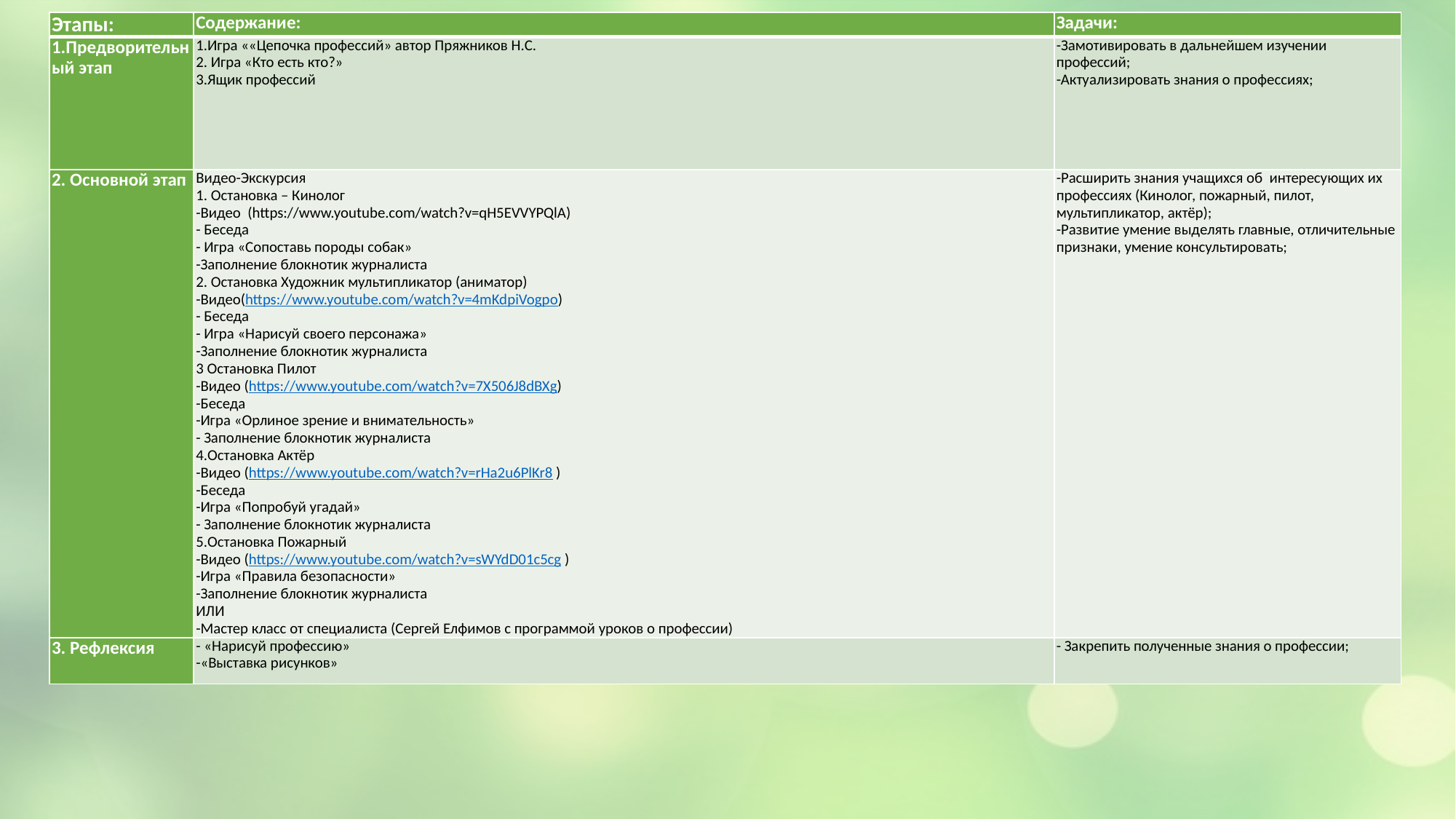

| Этапы: | Содержание: | Задачи: |
| --- | --- | --- |
| 1.Предворительный этап | 1.Игра ««Цепочка профессий» автор Пряжников Н.С. 2. Игра «Кто есть кто?» 3.Ящик профессий | -Замотивировать в дальнейшем изучении профессий; -Актуализировать знания о профессиях; |
| 2. Основной этап | Видео-Экскурсия 1. Остановка – Кинолог -Видео (https://www.youtube.com/watch?v=qH5EVVYPQlA) - Беседа - Игра «Сопоставь породы собак» -Заполнение блокнотик журналиста 2. Остановка Художник мультипликатор (аниматор) -Видео(https://www.youtube.com/watch?v=4mKdpiVogpo) - Беседа - Игра «Нарисуй своего персонажа» -Заполнение блокнотик журналиста 3 Остановка Пилот -Видео (https://www.youtube.com/watch?v=7X506J8dBXg) -Беседа -Игра «Орлиное зрение и внимательность» - Заполнение блокнотик журналиста 4.Остановка Актёр -Видео (https://www.youtube.com/watch?v=rHa2u6PlKr8 ) -Беседа -Игра «Попробуй угадай» - Заполнение блокнотик журналиста 5.Остановка Пожарный -Видео (https://www.youtube.com/watch?v=sWYdD01c5cg ) -Игра «Правила безопасности» -Заполнение блокнотик журналиста ИЛИ -Мастер класс от специалиста (Сергей Елфимов с программой уроков о профессии) | -Расширить знания учащихся об интересующих их профессиях (Кинолог, пожарный, пилот, мультипликатор, актёр); -Развитие умение выделять главные, отличительные признаки, умение консультировать; |
| 3. Рефлексия | - «Нарисуй профессию» -«Выставка рисунков» | - Закрепить полученные знания о профессии; |